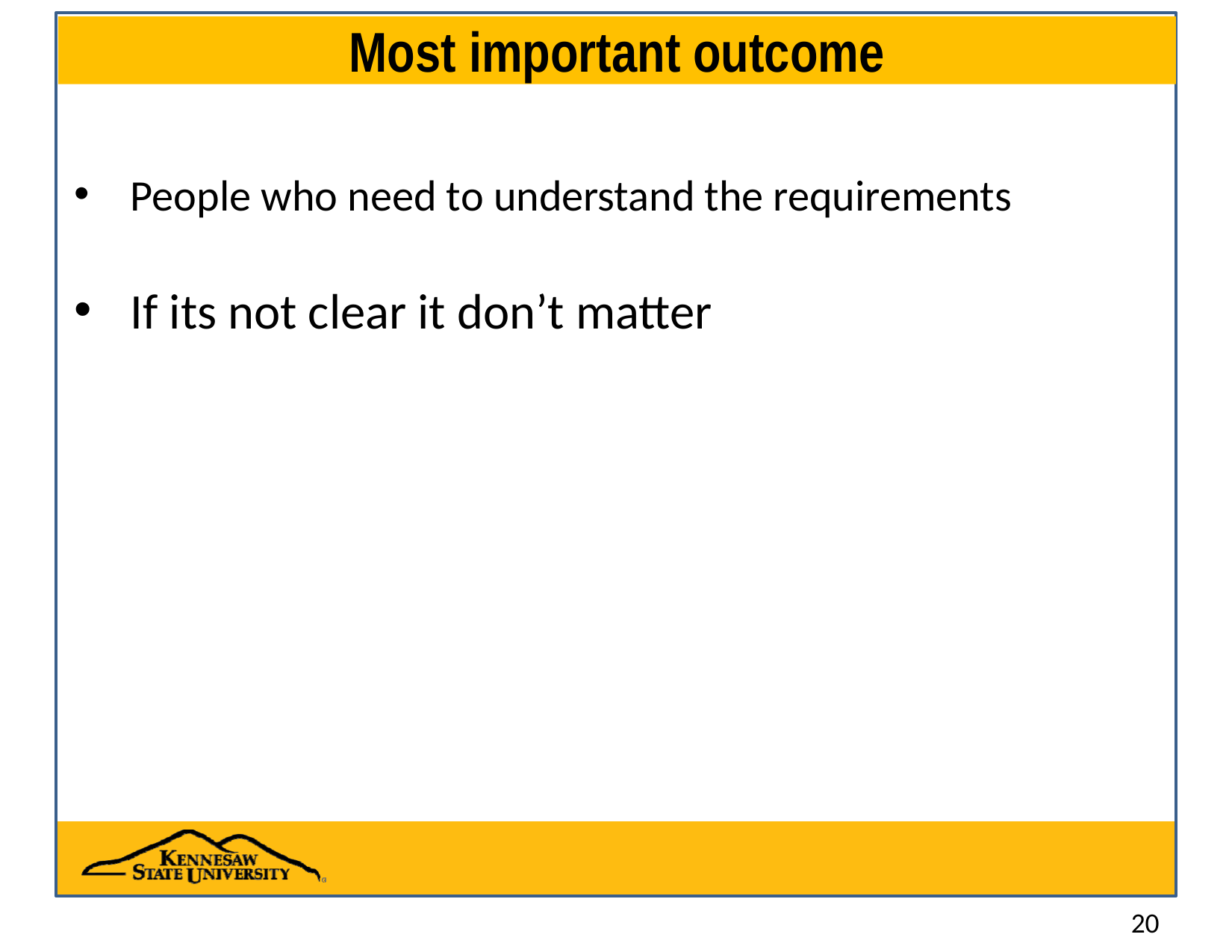

# Most important outcome
People who need to understand the requirements

If its not clear it don’t matter